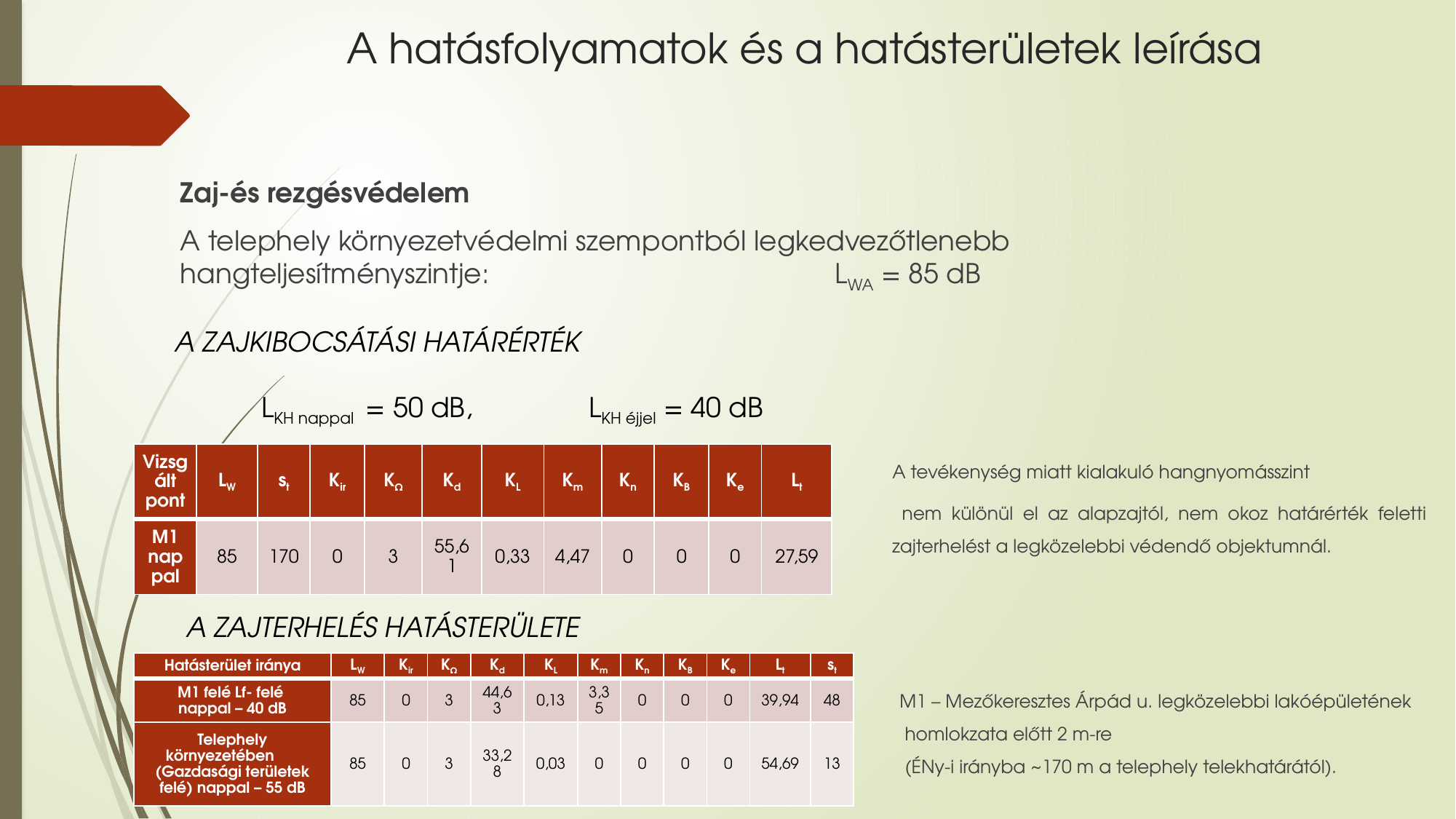

# A hatásfolyamatok és a hatásterületek leírása
Zaj-és rezgésvédelem
A telephely környezetvédelmi szempontból legkedvezőtlenebb hangteljesítményszintje:				LWA = 85 dB

A zajkibocsátási határérték

LKH nappal  = 50 dB, 	LKH éjjel = 40 dB

| Vizsgált pont | LW | st | Kir | KΩ | Kd | KL | Km | Kn | KB | Ke | Lt |
| --- | --- | --- | --- | --- | --- | --- | --- | --- | --- | --- | --- |
| M1 nappal | 85 | 170 | 0 | 3 | 55,61 | 0,33 | 4,47 | 0 | 0 | 0 | 27,59 |
A tevékenység miatt kialakuló hangnyomásszint
 nem különül el az alapzajtól, nem okoz határérték feletti zajterhelést a legközelebbi védendő objektumnál.
A zajterhelés hatásterülete

| Hatásterület iránya | LW | Kir | KΩ | Kd | KL | Km | Kn | KB | Ke | Lt | st |
| --- | --- | --- | --- | --- | --- | --- | --- | --- | --- | --- | --- |
| M1 felé Lf- felé nappal – 40 dB | 85 | 0 | 3 | 44,63 | 0,13 | 3,35 | 0 | 0 | 0 | 39,94 | 48 |
| Telephely környezetében (Gazdasági területek felé) nappal – 55 dB | 85 | 0 | 3 | 33,28 | 0,03 | 0 | 0 | 0 | 0 | 54,69 | 13 |
M1 – Mezőkeresztes Árpád u. legközelebbi lakóépületének
 homlokzata előtt 2 m-re
 (ÉNy-i irányba ~170 m a telephely telekhatárától).